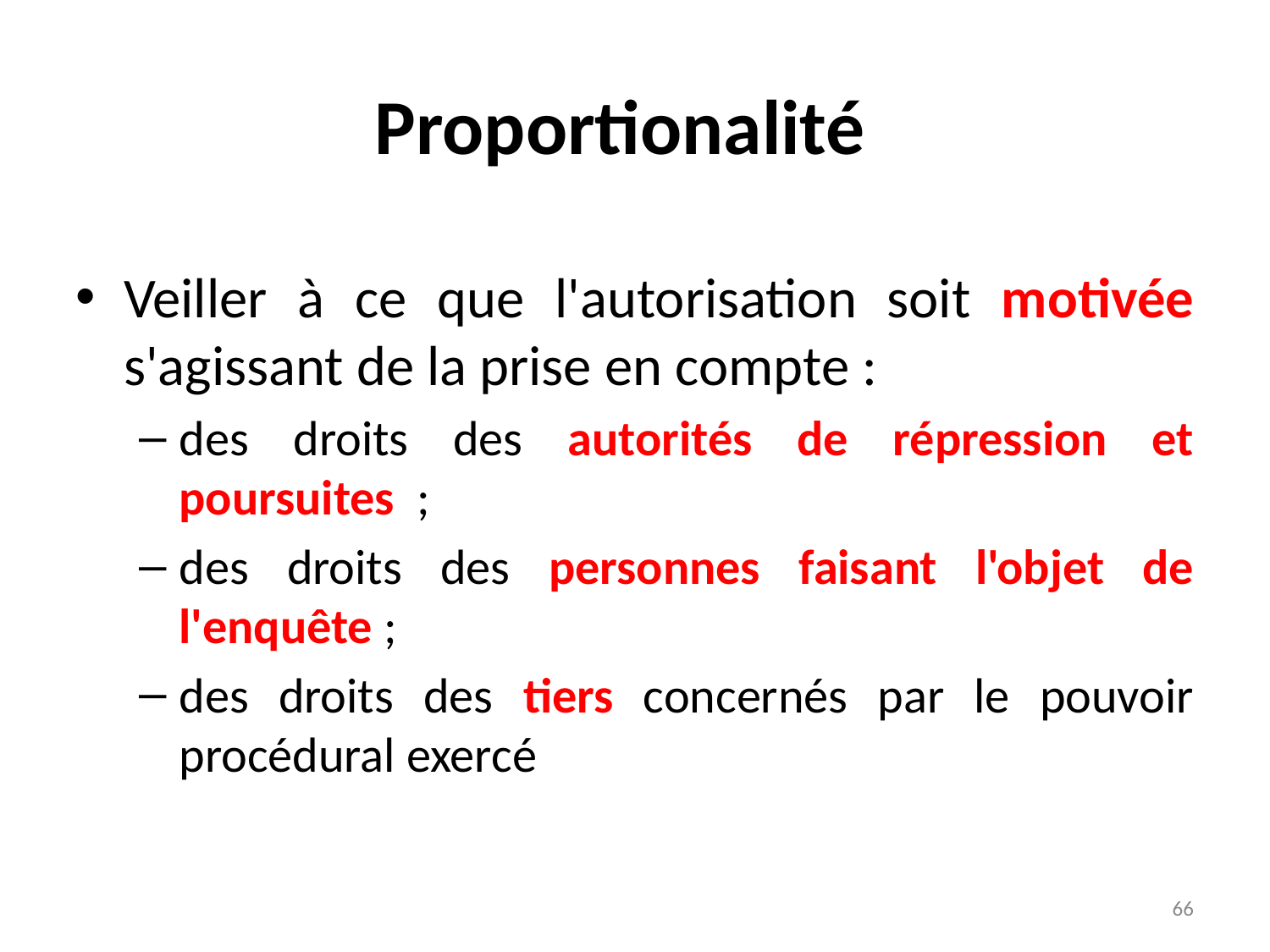

# Proportionalité

Veiller à ce que l'autorisation soit motivée s'agissant de la prise en compte :
des droits des autorités de répression et poursuites  ;
des droits des personnes faisant l'objet de l'enquête ;
des droits des tiers concernés par le pouvoir procédural exercé
66